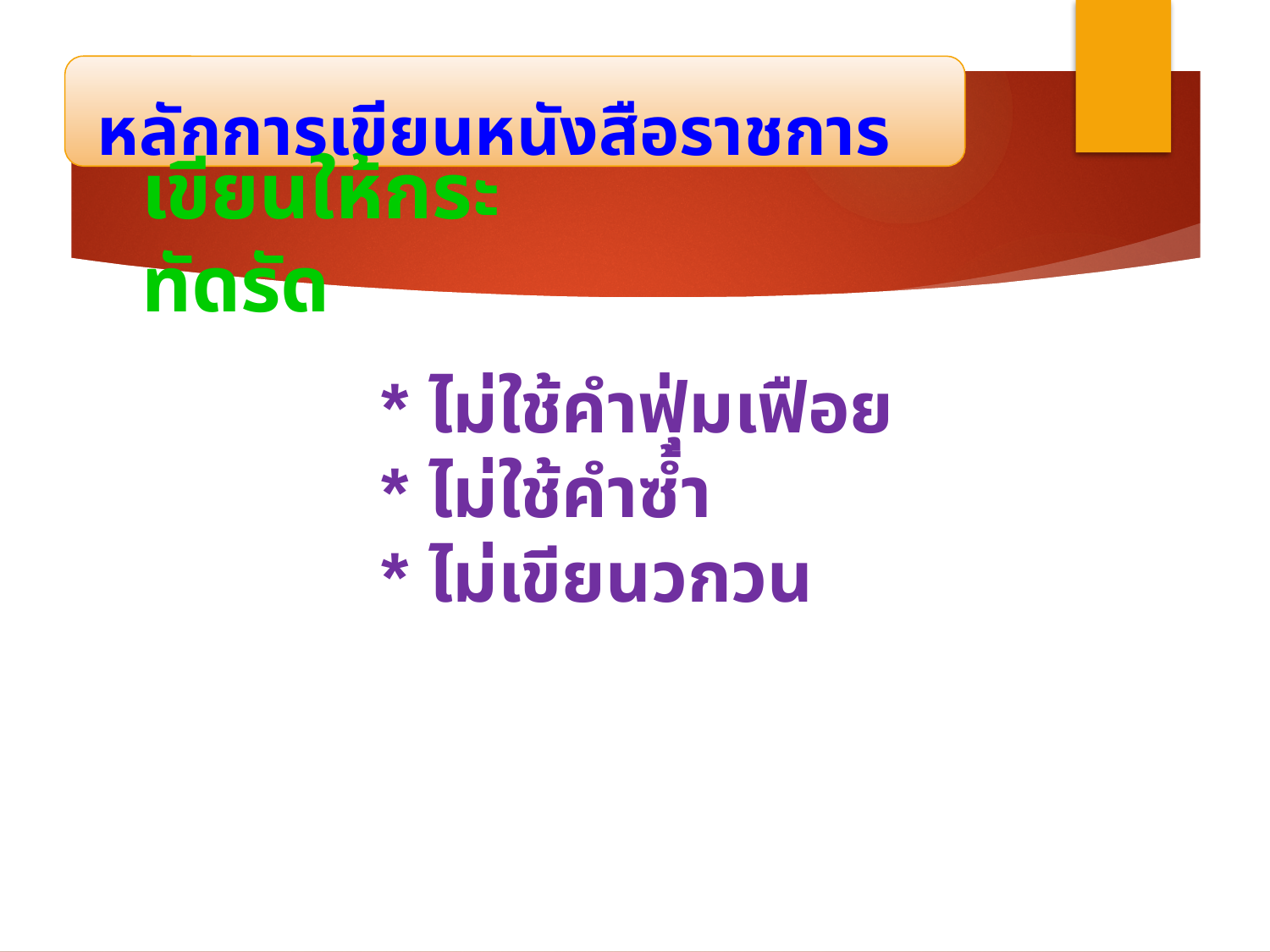

หลักการเขียนหนังสือราชการ

# เขียนให้กระทัดรัด
* ไม่ใช้คำฟุ่มเฟือย
* ไม่ใช้คำซ้ำ
* ไม่เขียนวกวน